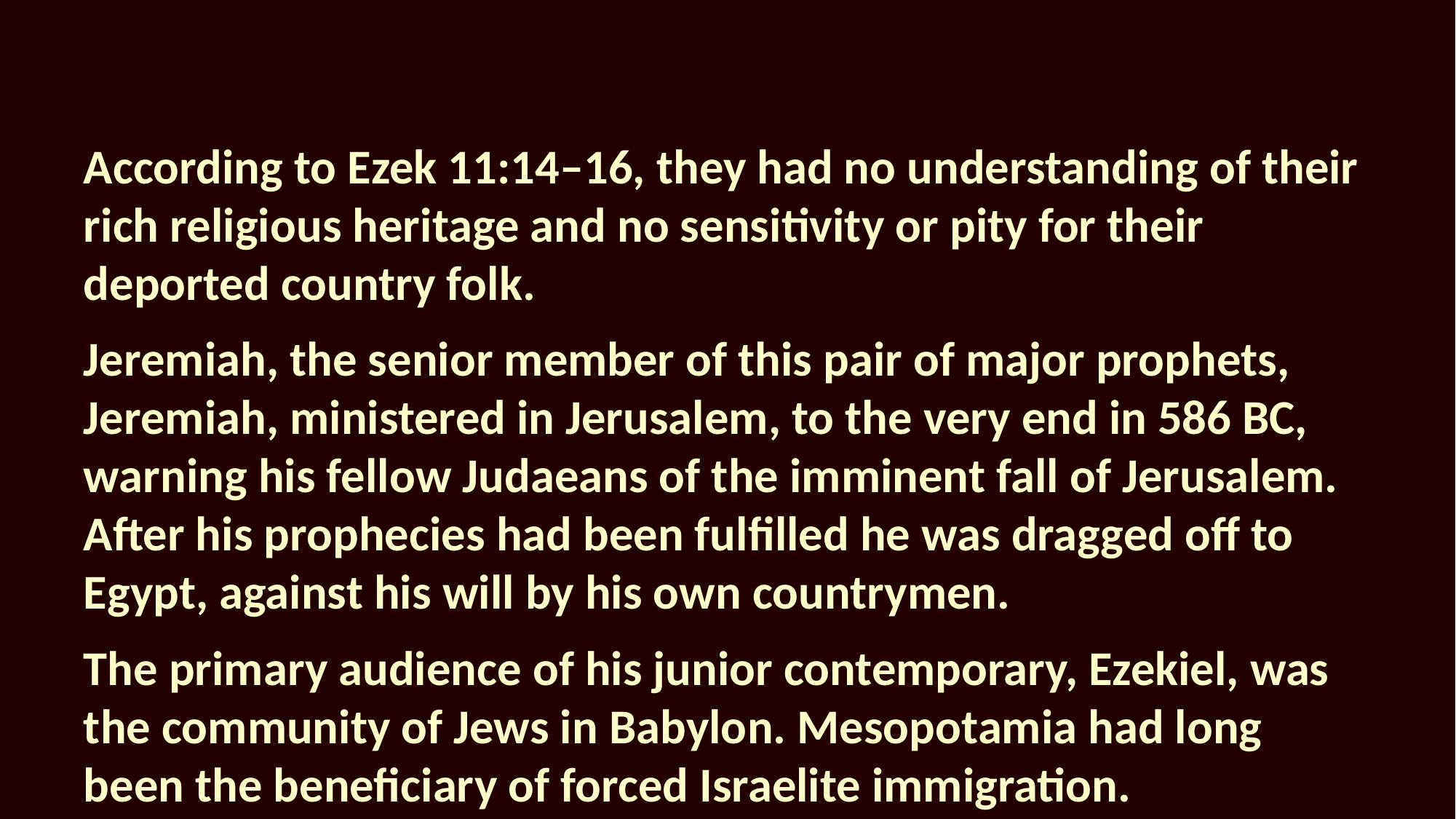

According to Ezek 11:14–16, they had no understanding of their rich religious heritage and no sensitivity or pity for their deported country folk.
Jeremiah, the senior member of this pair of major prophets, Jeremiah, ministered in Jerusalem, to the very end in 586 BC, warning his fellow Judaeans of the imminent fall of Jerusalem. After his prophecies had been fulfilled he was dragged off to Egypt, against his will by his own countrymen.
The primary audience of his junior contemporary, Ezekiel, was the community of Jews in Babylon. Mesopotamia had long been the beneficiary of forced Israelite immigration.